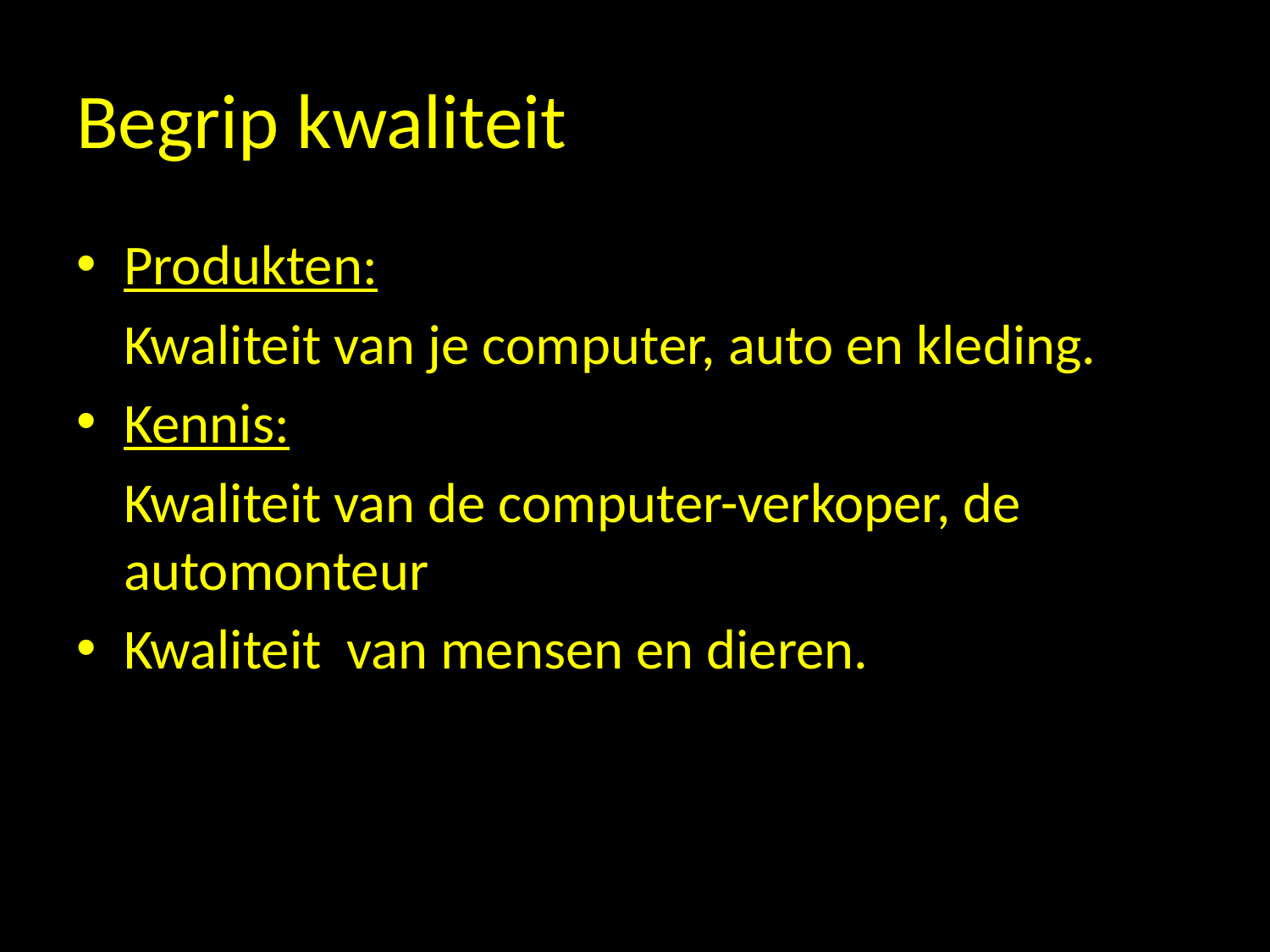

# Begrip kwaliteit
Produkten:
	Kwaliteit van je computer, auto en kleding.
Kennis:
	Kwaliteit van de computer-verkoper, de automonteur
Kwaliteit  van mensen en dieren.